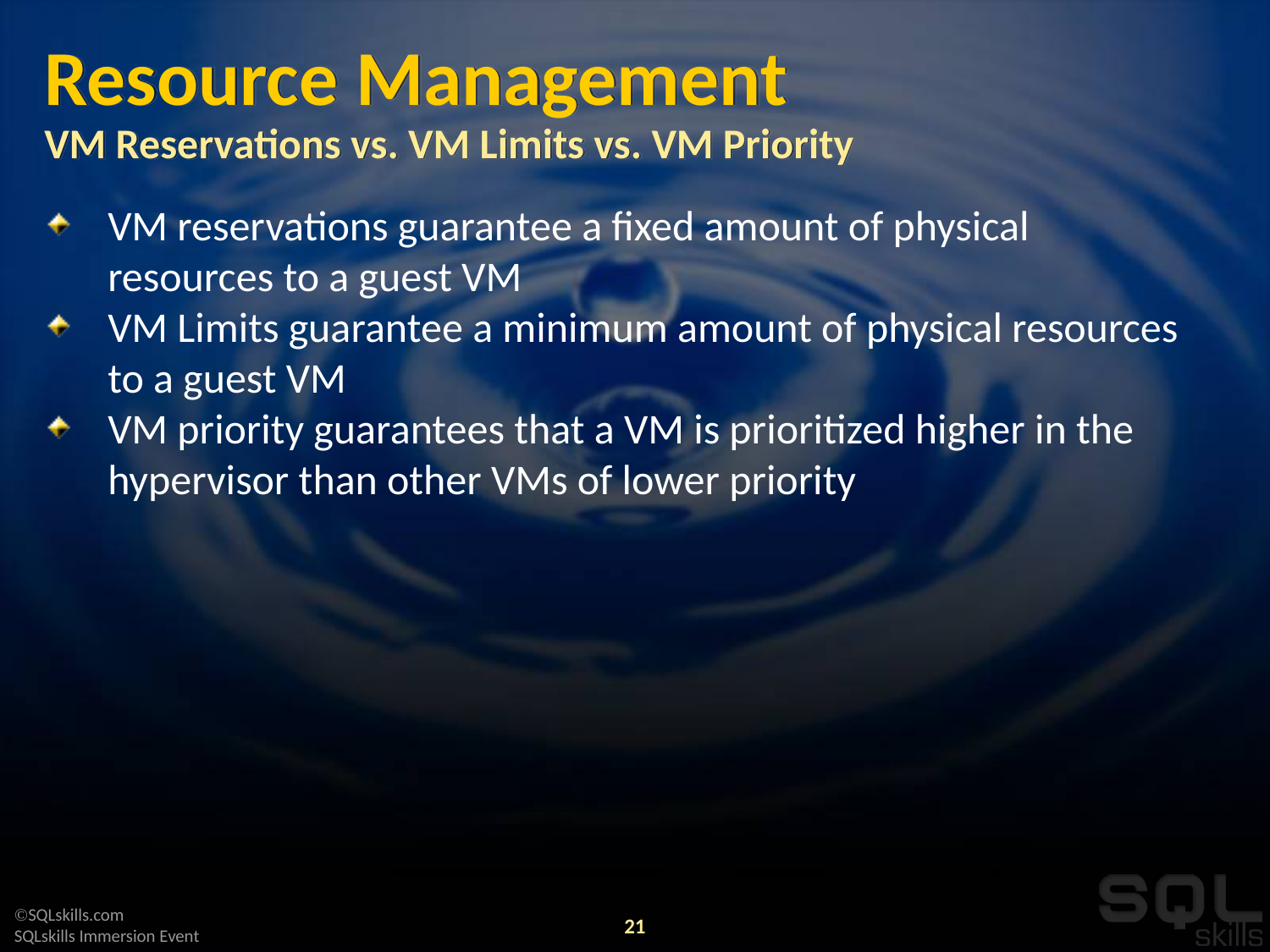

# Resource Management VM Reservations vs. VM Limits vs. VM Priority
VM reservations guarantee a fixed amount of physical resources to a guest VM
VM Limits guarantee a minimum amount of physical resources to a guest VM
VM priority guarantees that a VM is prioritized higher in the hypervisor than other VMs of lower priority

21